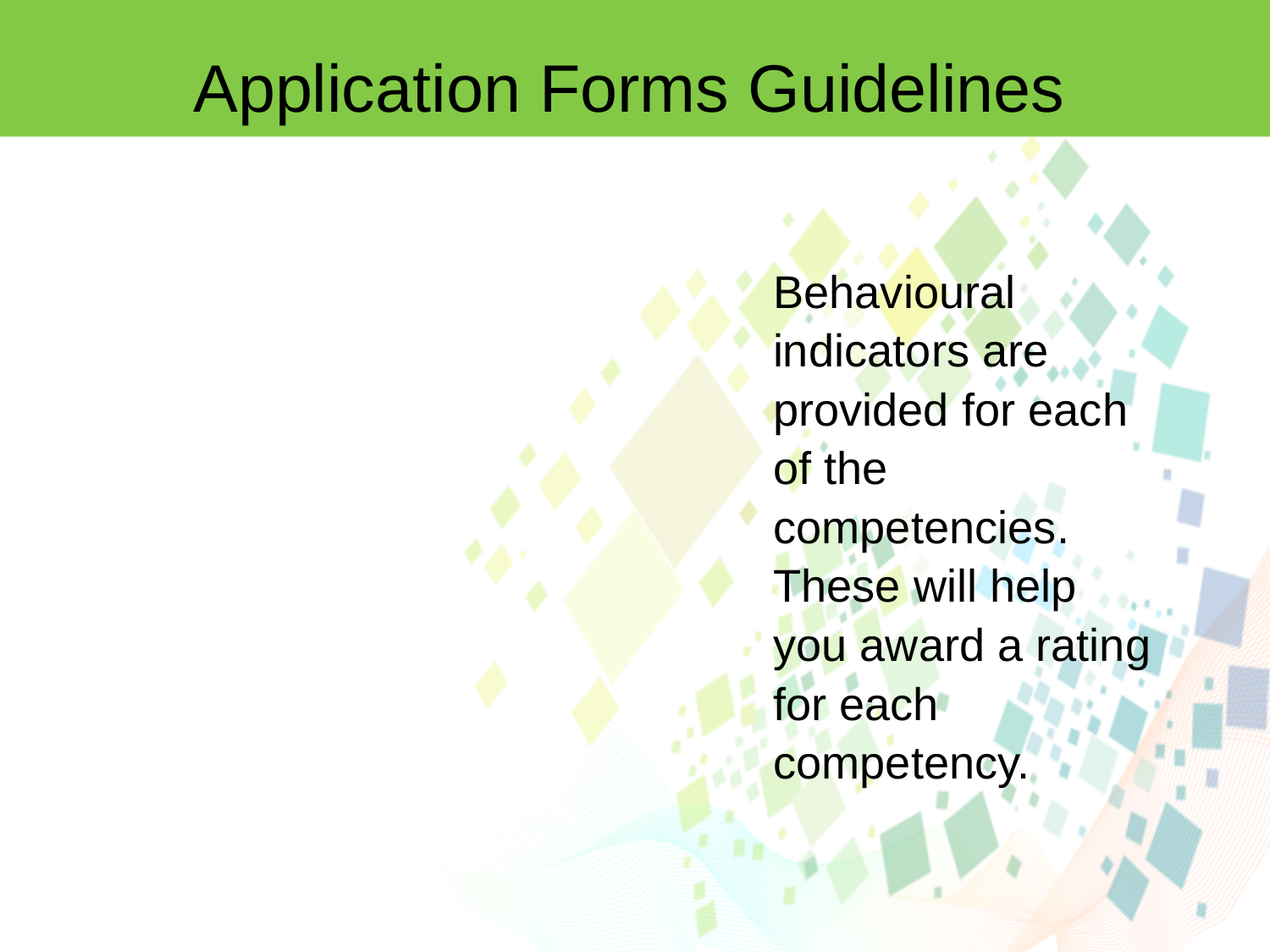

Application Forms Guidelines
Behavioural indicators are provided for each of the competencies. These will help you award a rating for each competency.